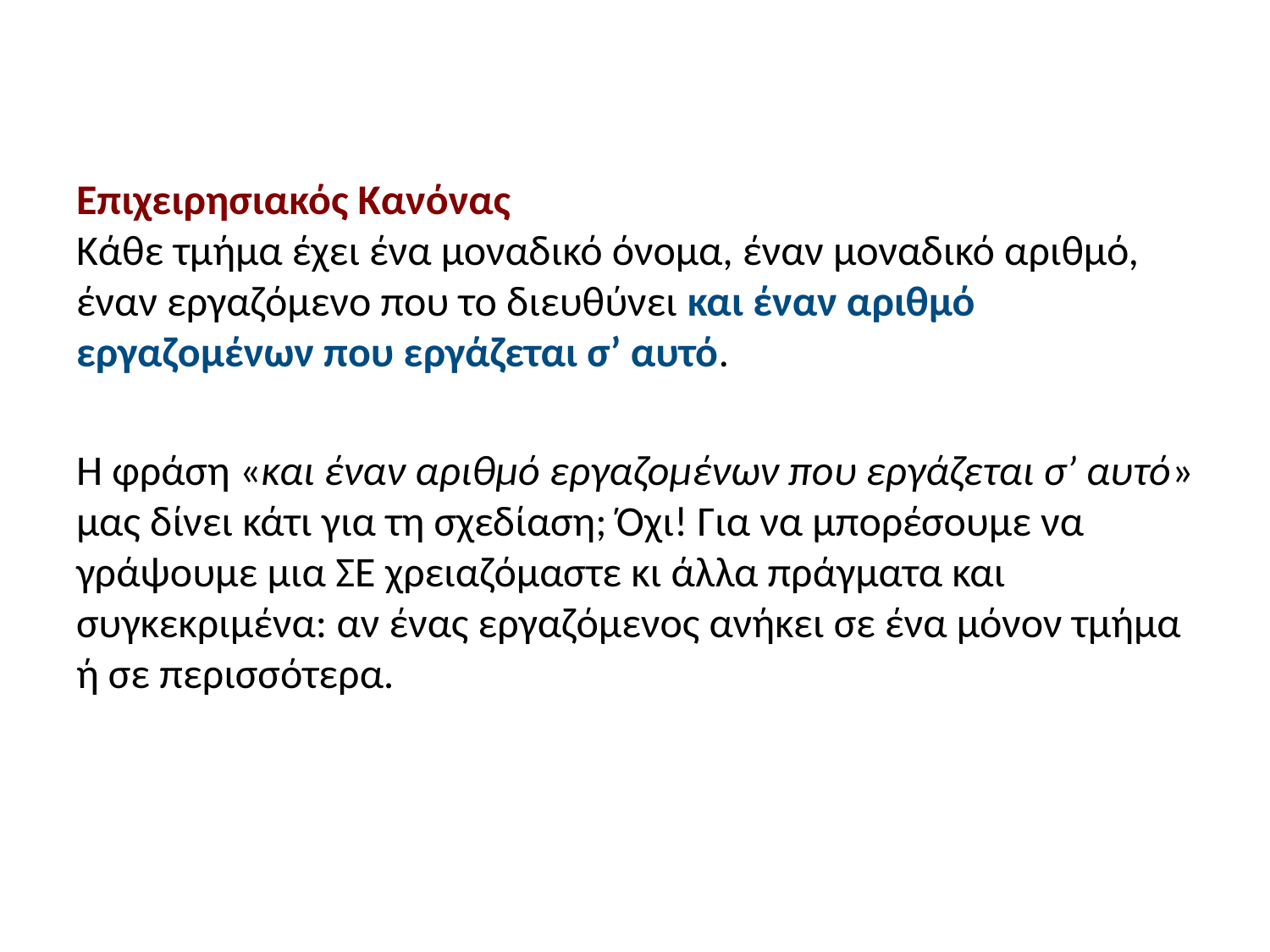

#
Επιχειρησιακός Κανόνας
Κάθε τμήμα έχει ένα μοναδικό όνομα, έναν μοναδικό αριθμό, έναν εργαζόμενο που το διευθύνει και έναν αριθμό εργαζομένων που εργάζεται σ’ αυτό.

Η φράση «και έναν αριθμό εργαζομένων που εργάζεται σ’ αυτό» μας δίνει κάτι για τη σχεδίαση; Όχι! Για να μπορέσουμε να γράψουμε μια ΣΕ χρειαζόμαστε κι άλλα πράγματα και συγκεκριμένα: αν ένας εργαζόμενος ανήκει σε ένα μόνον τμήμα ή σε περισσότερα.